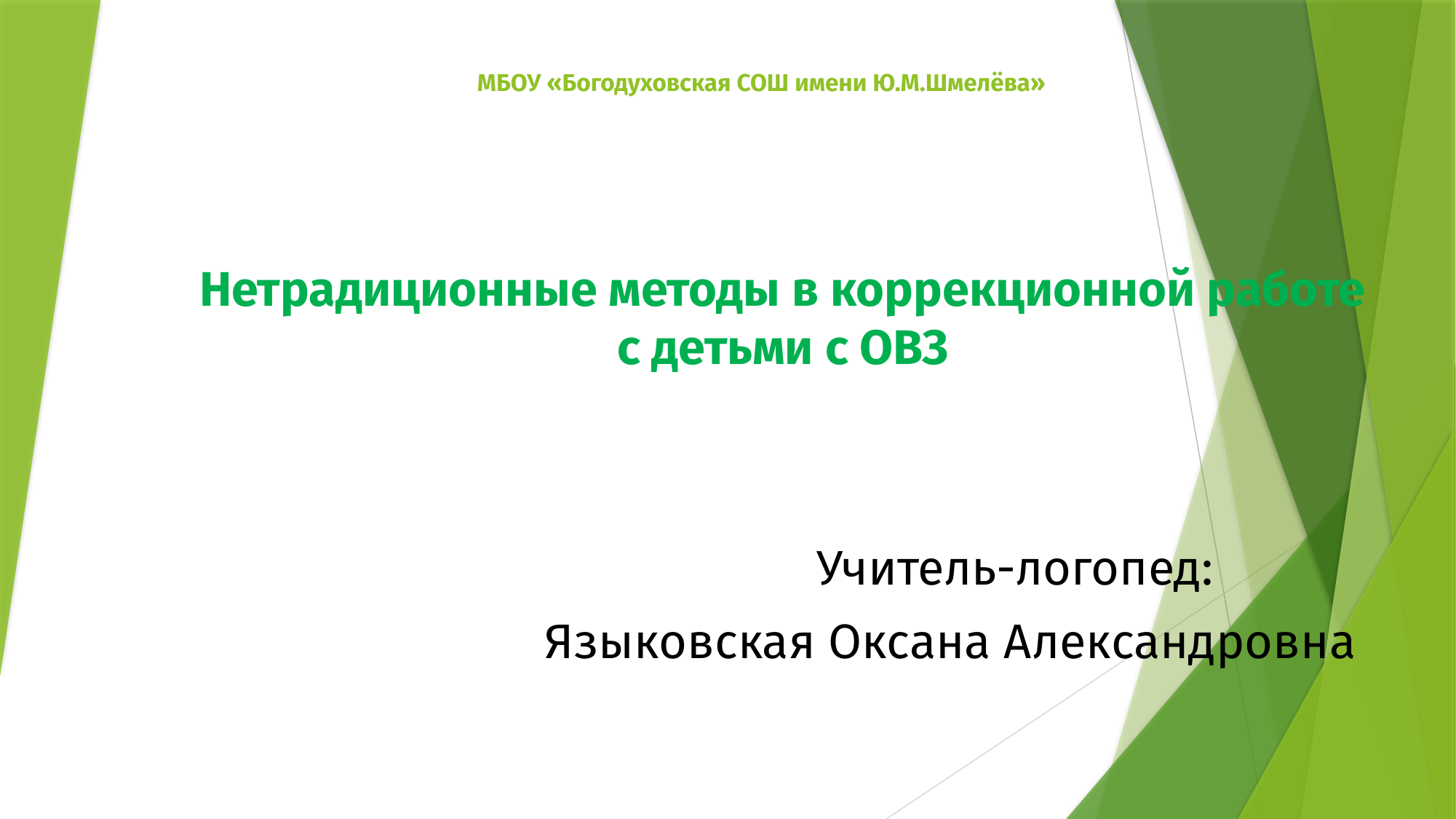

# МБОУ «Богодуховская СОШ имени Ю.М.Шмелёва»
Нетрадиционные методы в коррекционной работе с детьми с ОВЗ

                                     Учитель-логопед:
                           Языковская Оксана Александровна